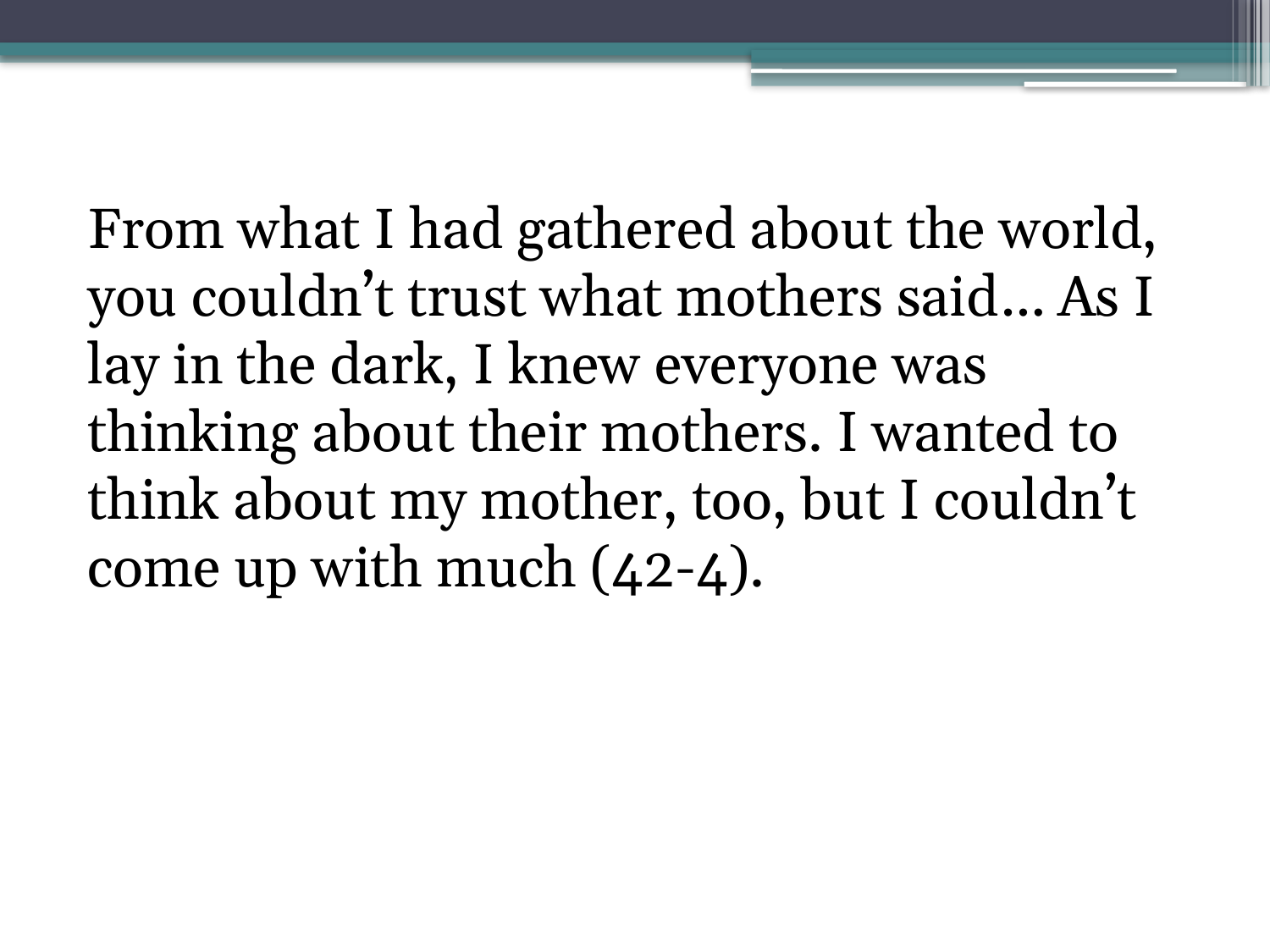

From what I had gathered about the world, you couldn’t trust what mothers said… As I lay in the dark, I knew everyone was thinking about their mothers. I wanted to think about my mother, too, but I couldn’t come up with much (42-4).